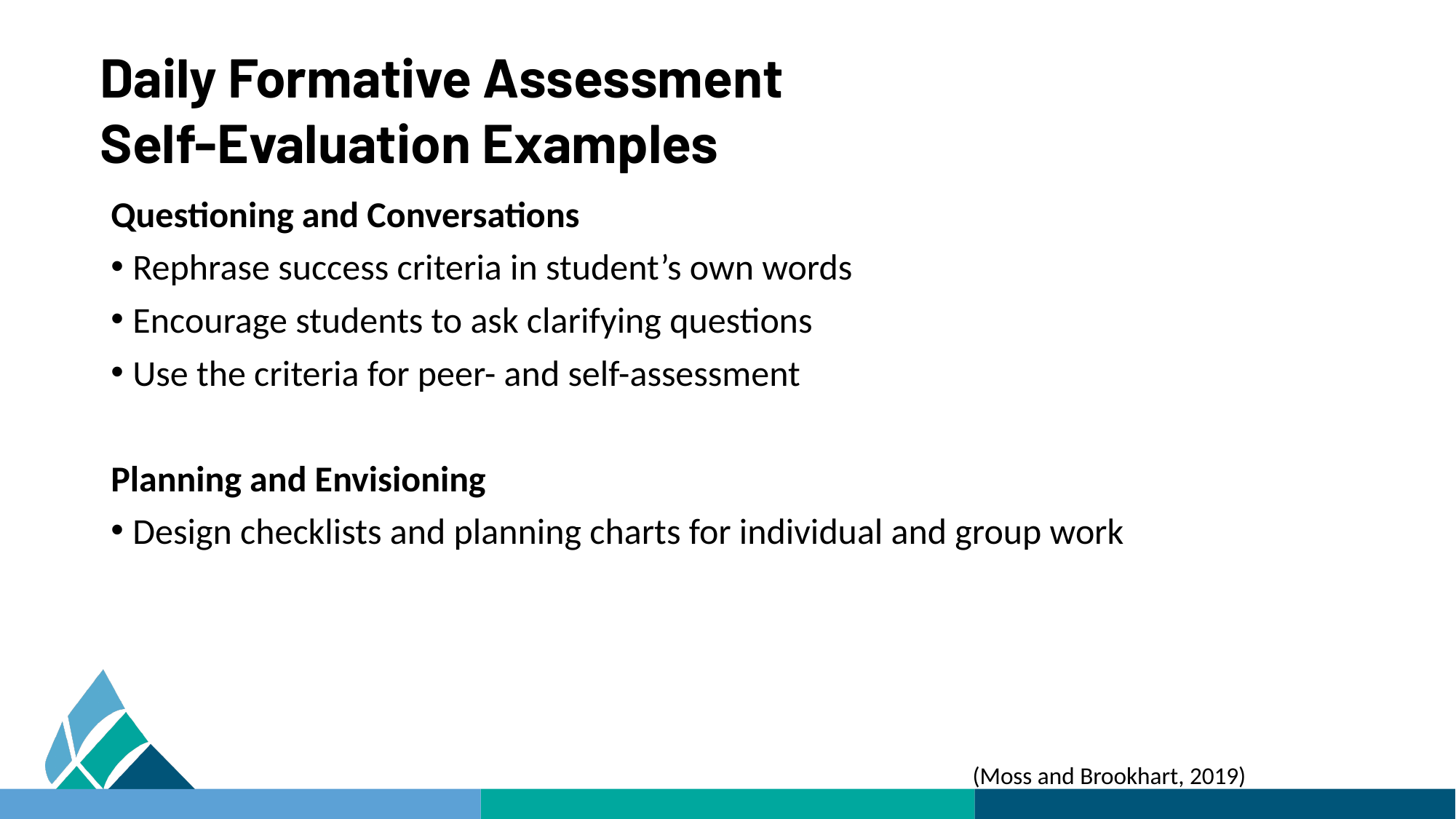

# Daily Formative Assessment Self-Evaluation Examples
Questioning and Conversations
Rephrase success criteria in student’s own words
Encourage students to ask clarifying questions
Use the criteria for peer- and self-assessment

Planning and Envisioning
Design checklists and planning charts for individual and group work

(Moss and Brookhart, 2019)